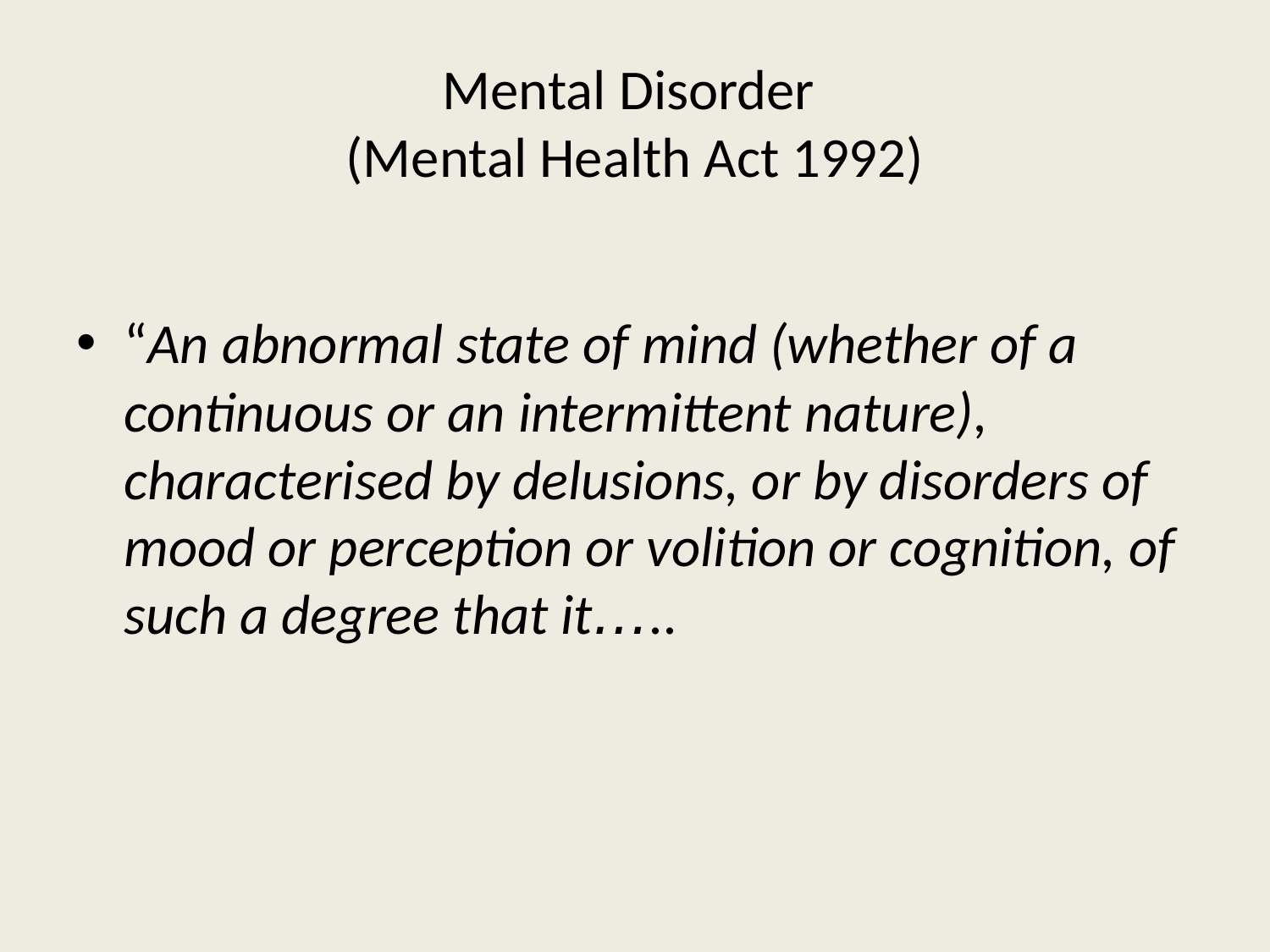

# Mental Disorder (Mental Health Act 1992)

“An abnormal state of mind (whether of a continuous or an intermittent nature), characterised by delusions, or by disorders of mood or perception or volition or cognition, of such a degree that it…..